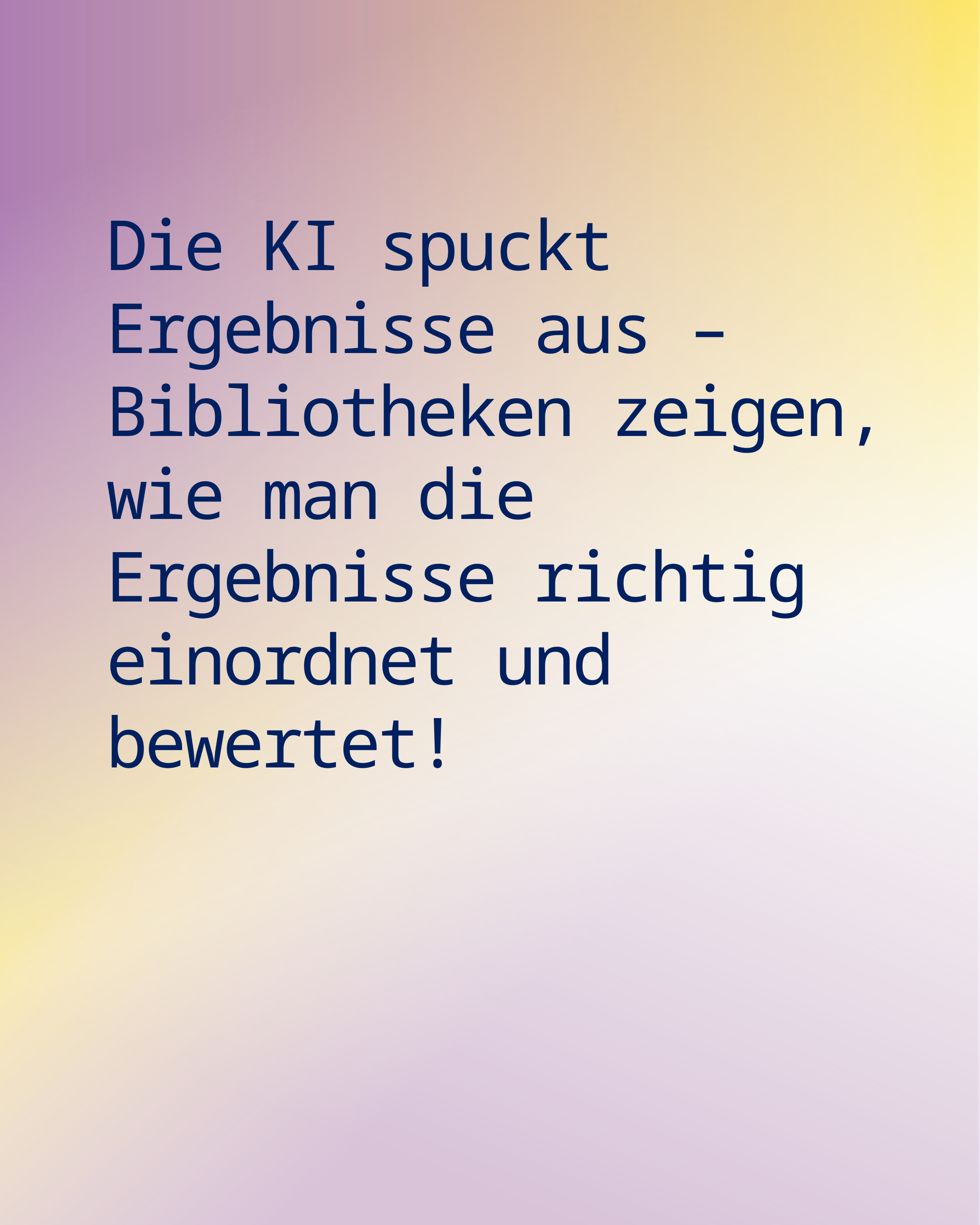

Die KI spuckt Ergebnisse aus –Bibliotheken zeigen, wie man die Ergebnisse richtig einordnet und bewertet!